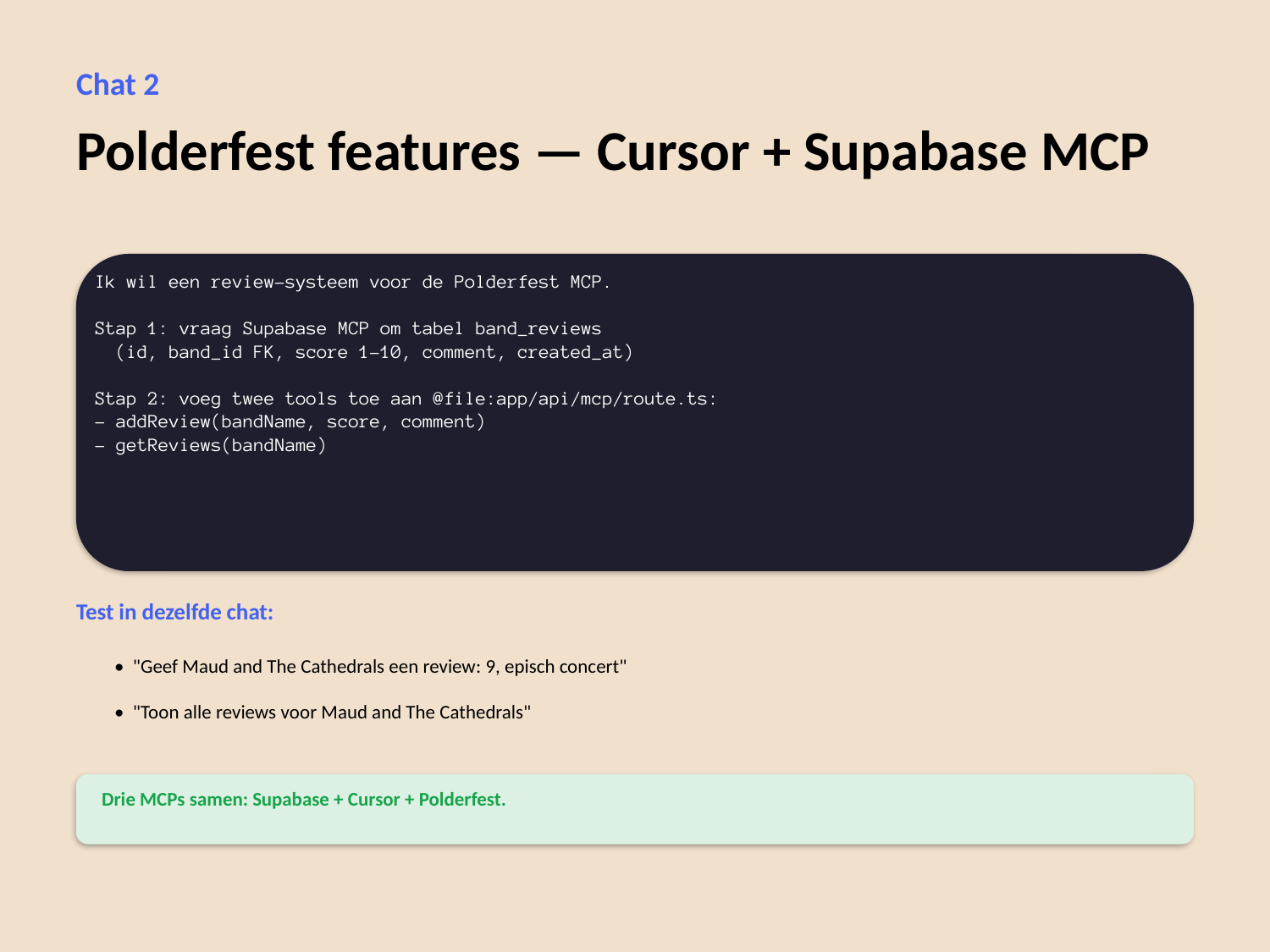

Chat 2
Polderfest features — Cursor + Supabase MCP

Ik wil een review-systeem voor de Polderfest MCP.

Stap 1: vraag Supabase MCP om tabel band_reviews
  (id, band_id FK, score 1-10, comment, created_at)

Stap 2: voeg twee tools toe aan @file:app/api/mcp/route.ts:
- addReview(bandName, score, comment)
- getReviews(bandName)
Test in dezelfde chat:
•  "Geef Maud and The Cathedrals een review: 9, episch concert"
•  "Toon alle reviews voor Maud and The Cathedrals"

Drie MCPs samen: Supabase + Cursor + Polderfest.